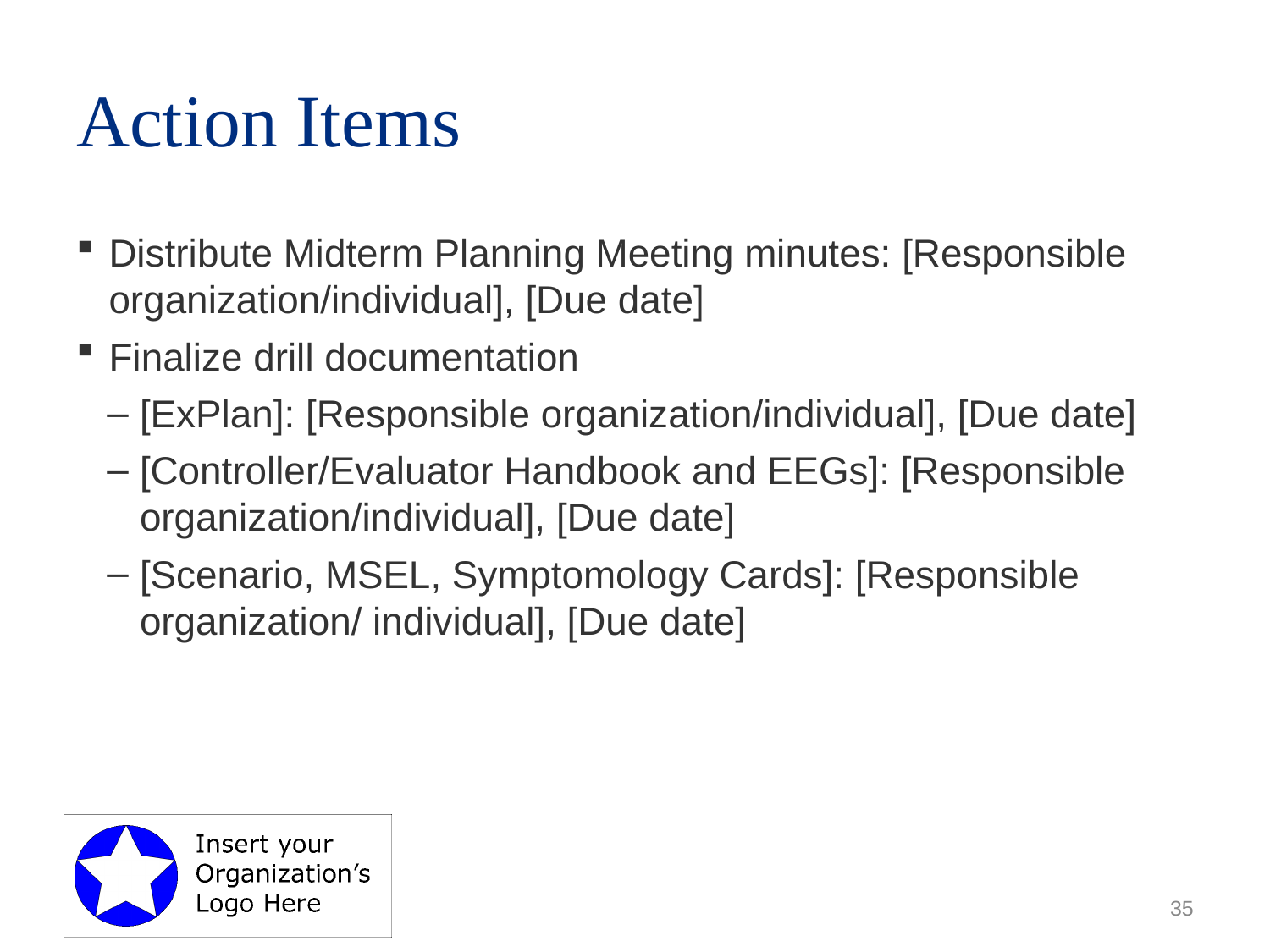

# Action Items
Distribute Midterm Planning Meeting minutes: [Responsible organization/individual], [Due date]
Finalize drill documentation
[ExPlan]: [Responsible organization/individual], [Due date]
[Controller/Evaluator Handbook and EEGs]: [Responsible organization/individual], [Due date]
[Scenario, MSEL, Symptomology Cards]: [Responsible organization/ individual], [Due date]
35